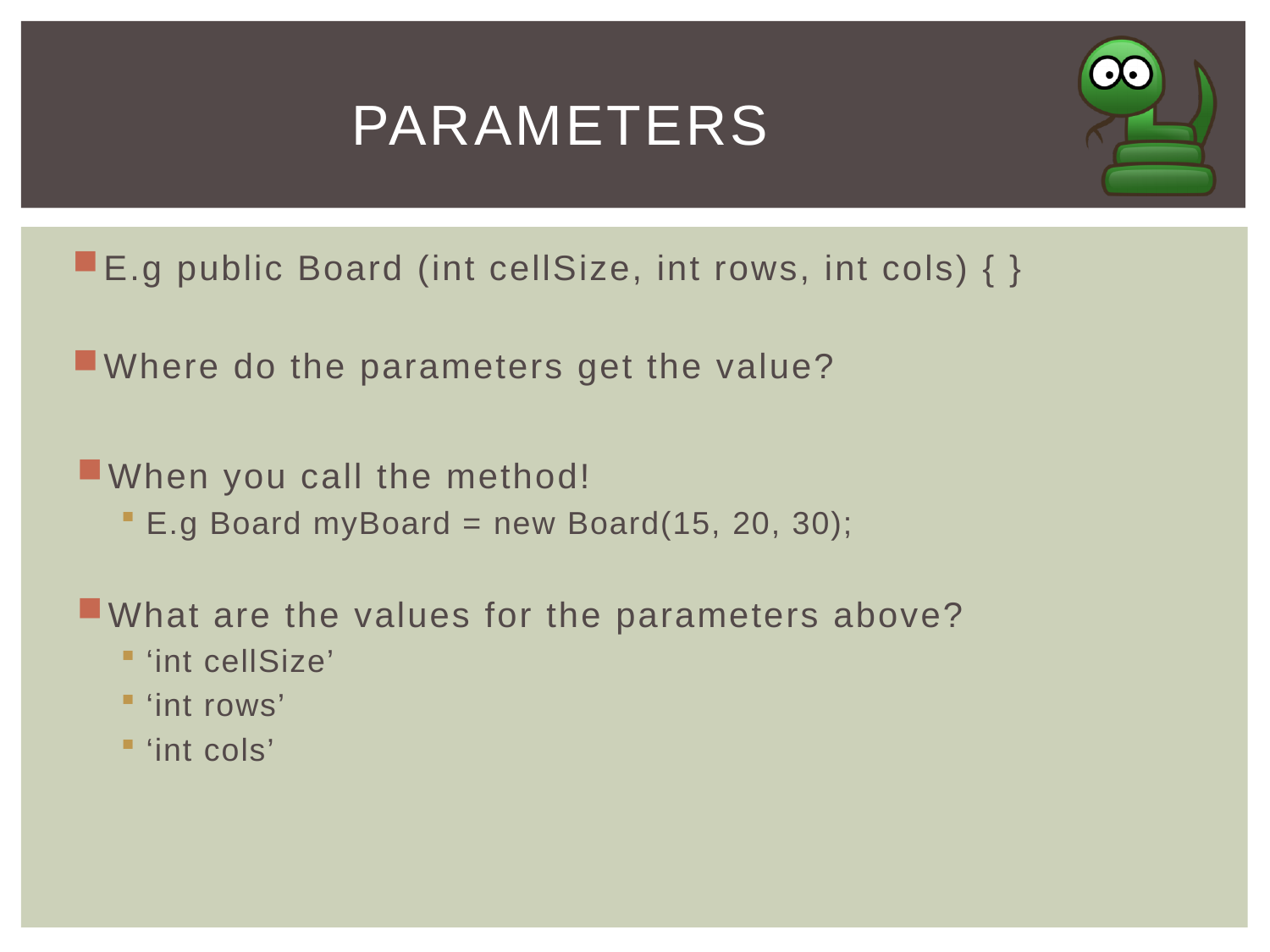

# Parameters
E.g public Board (int cellSize, int rows, int cols) { }

Where do the parameters get the value?

When you call the method!
E.g Board myBoard = new Board(15, 20, 30);

What are the values for the parameters above?
‘int cellSize’
‘int rows’
‘int cols’